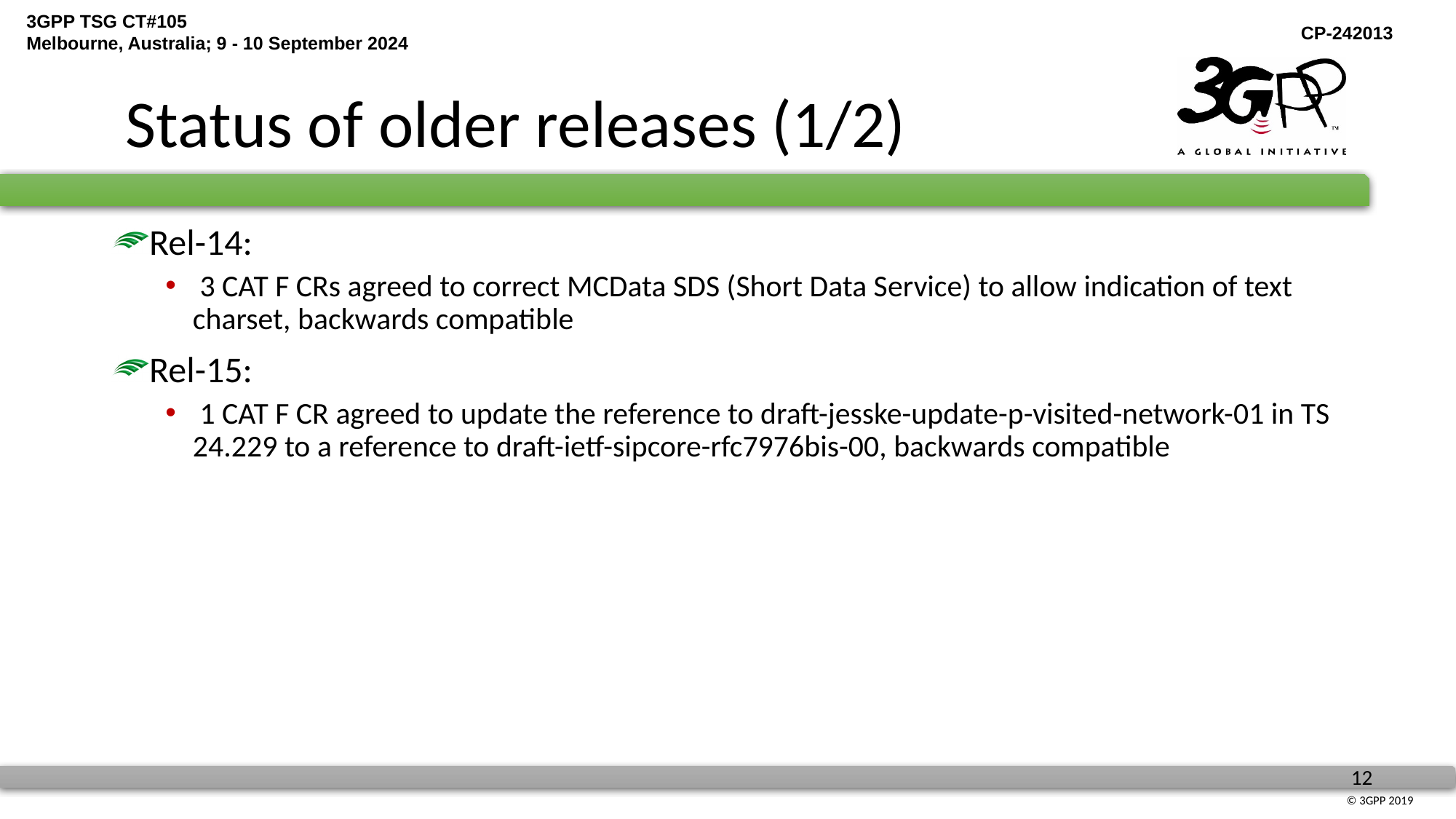

# Status of older releases (1/2)
Rel-14:
 3 CAT F CRs agreed to correct MCData SDS (Short Data Service) to allow indication of text charset, backwards compatible
Rel-15:
 1 CAT F CR agreed to update the reference to draft-jesske-update-p-visited-network-01 in TS 24.229 to a reference to draft-ietf-sipcore-rfc7976bis-00, backwards compatible